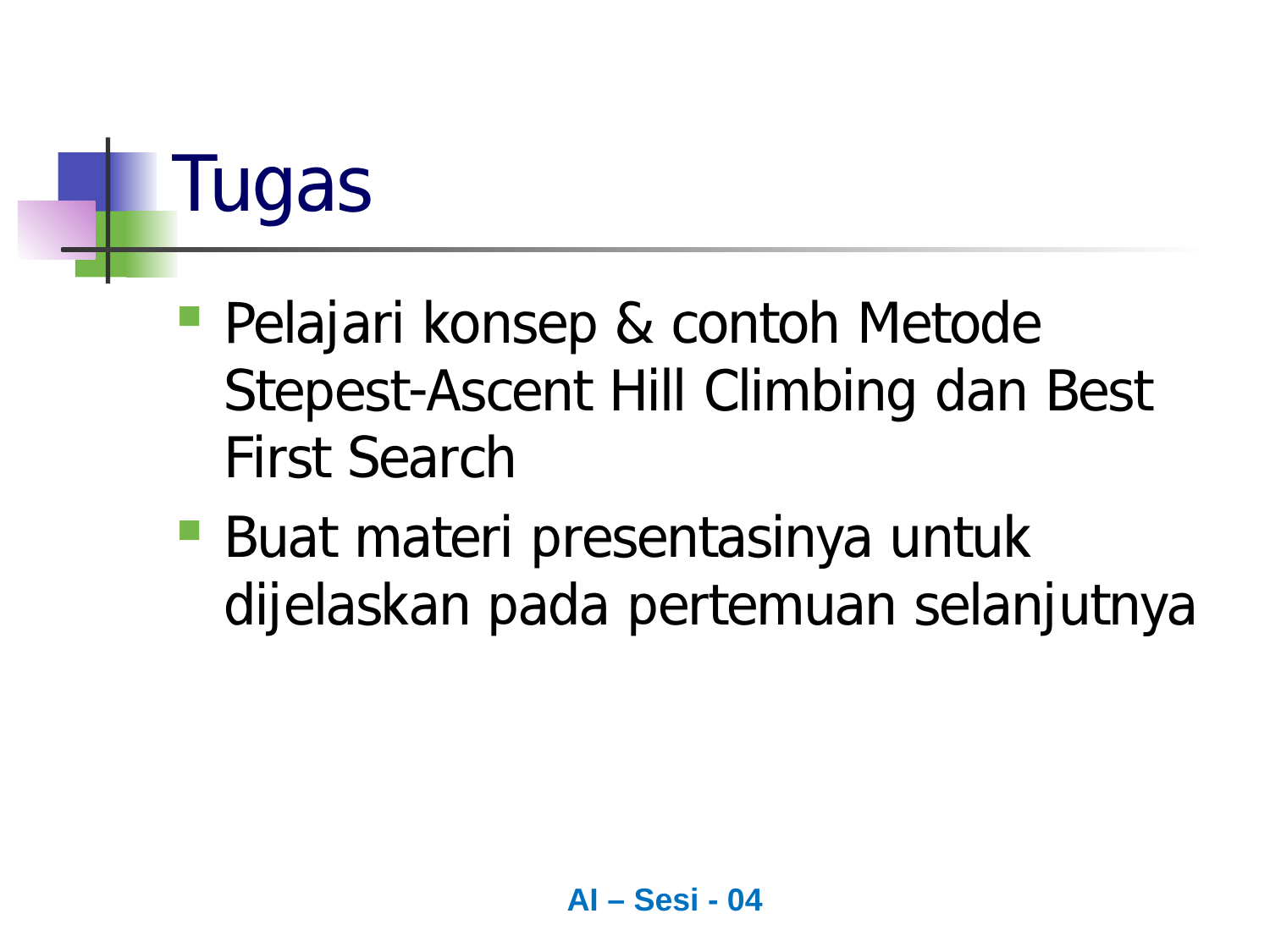

# Tugas
Pelajari konsep & contoh Metode Stepest-Ascent Hill Climbing dan Best First Search
Buat materi presentasinya untuk dijelaskan pada pertemuan selanjutnya